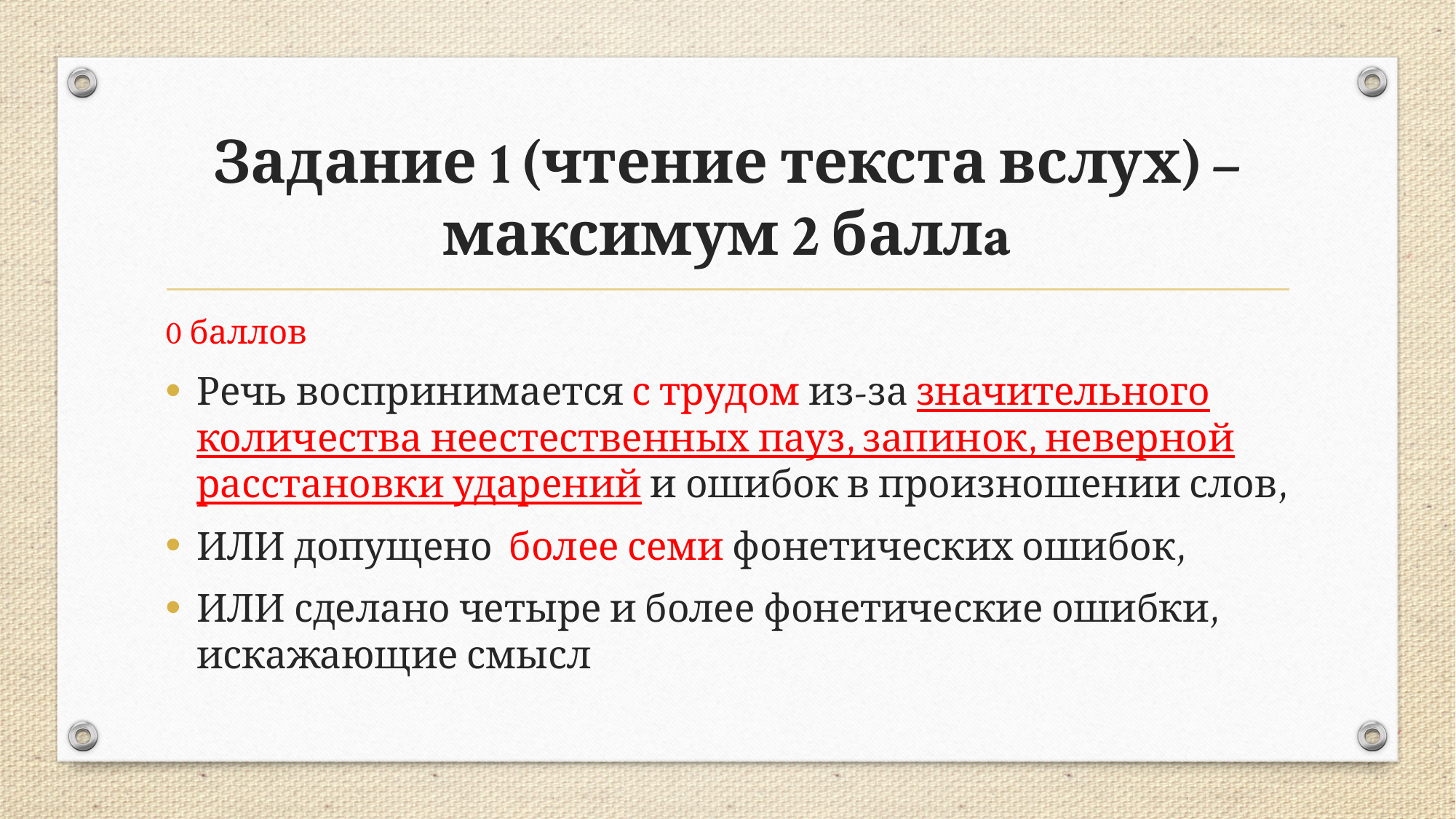

# Задание 1 (чтение текста вслух) – максимум 2 баллa
0 баллов
Речь воспринимается с трудом из-за значительного количества неестественных пауз, запинок, неверной расстановки ударений и ошибок в произношении слов,
ИЛИ допущено  более семи фонетических ошибок,
ИЛИ сделано четыре и более фонетические ошибки, искажающие смысл